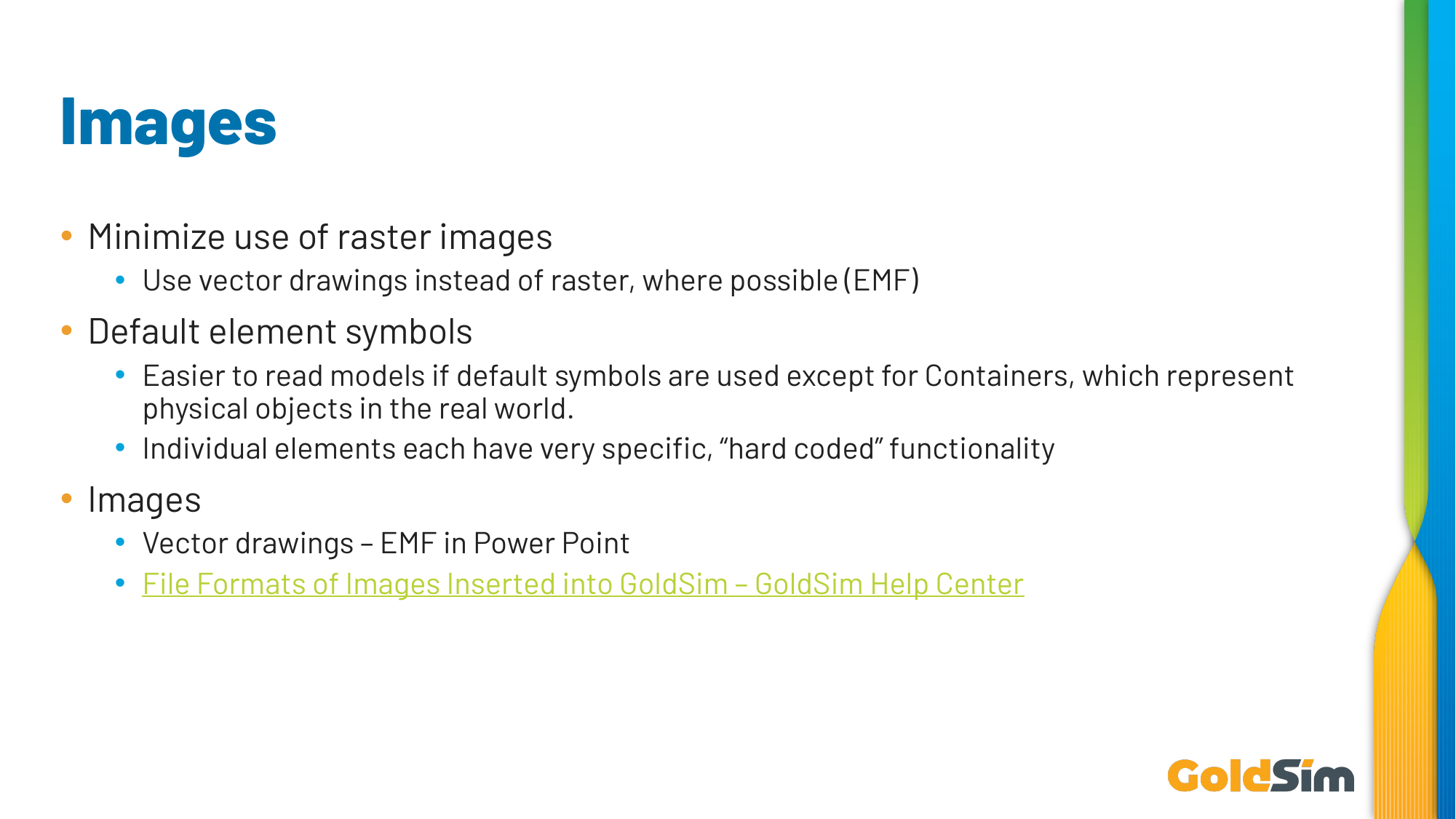

# Images
Minimize use of raster images
Use vector drawings instead of raster, where possible (EMF)
Default element symbols
Easier to read models if default symbols are used except for Containers, which represent physical objects in the real world.
Individual elements each have very specific, “hard coded” functionality
Images
Vector drawings – EMF in Power Point
File Formats of Images Inserted into GoldSim – GoldSim Help Center